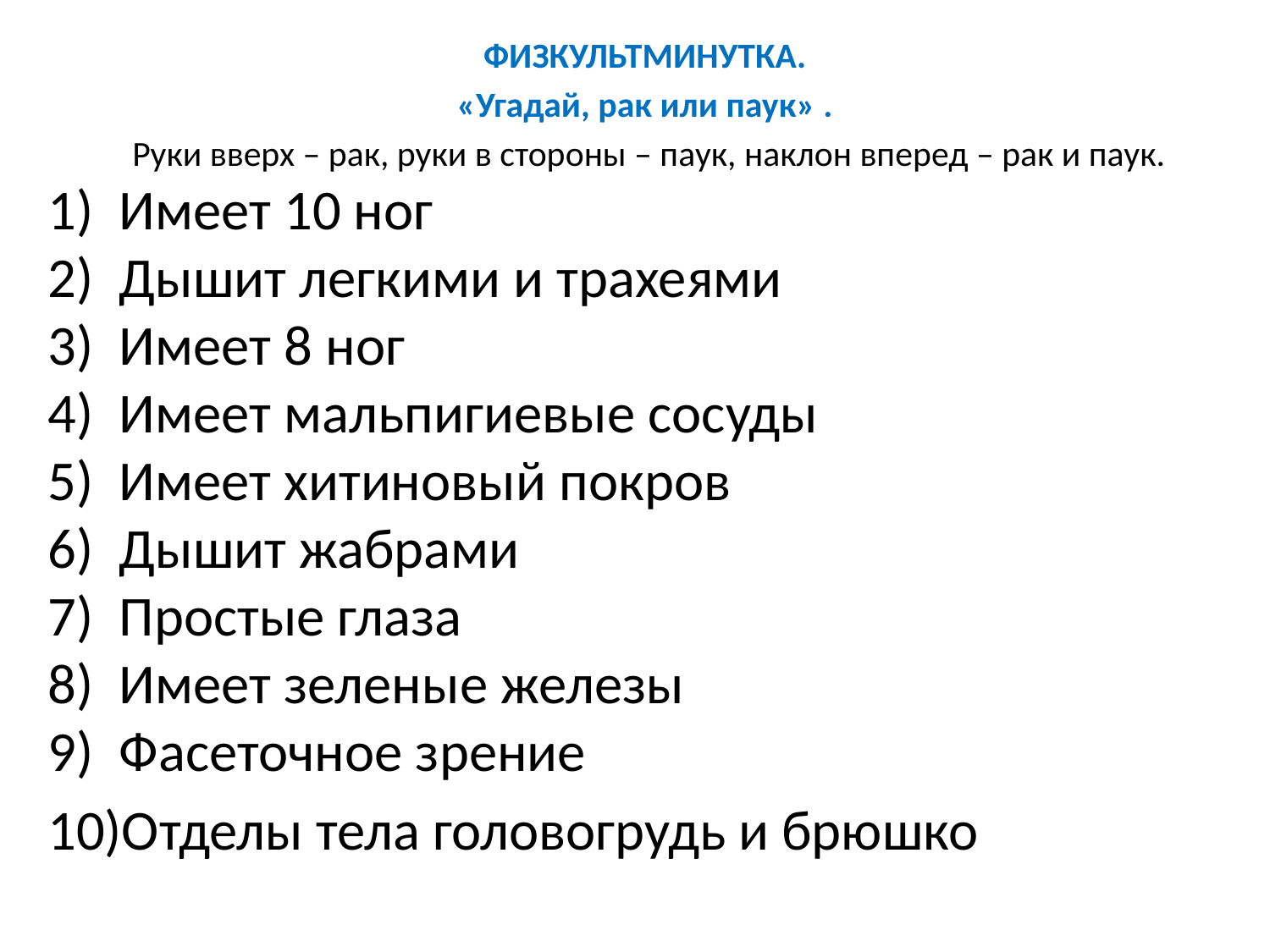

ФИЗКУЛЬТМИНУТКА.
 «Угадай, рак или паук» .
 Руки вверх – рак, руки в стороны – паук, наклон вперед – рак и паук.
Имеет 10 ног
Дышит легкими и трахеями
Имеет 8 ног
Имеет мальпигиевые сосуды
Имеет хитиновый покров
Дышит жабрами
Простые глаза
Имеет зеленые железы
Фасеточное зрение
Отделы тела головогрудь и брюшко